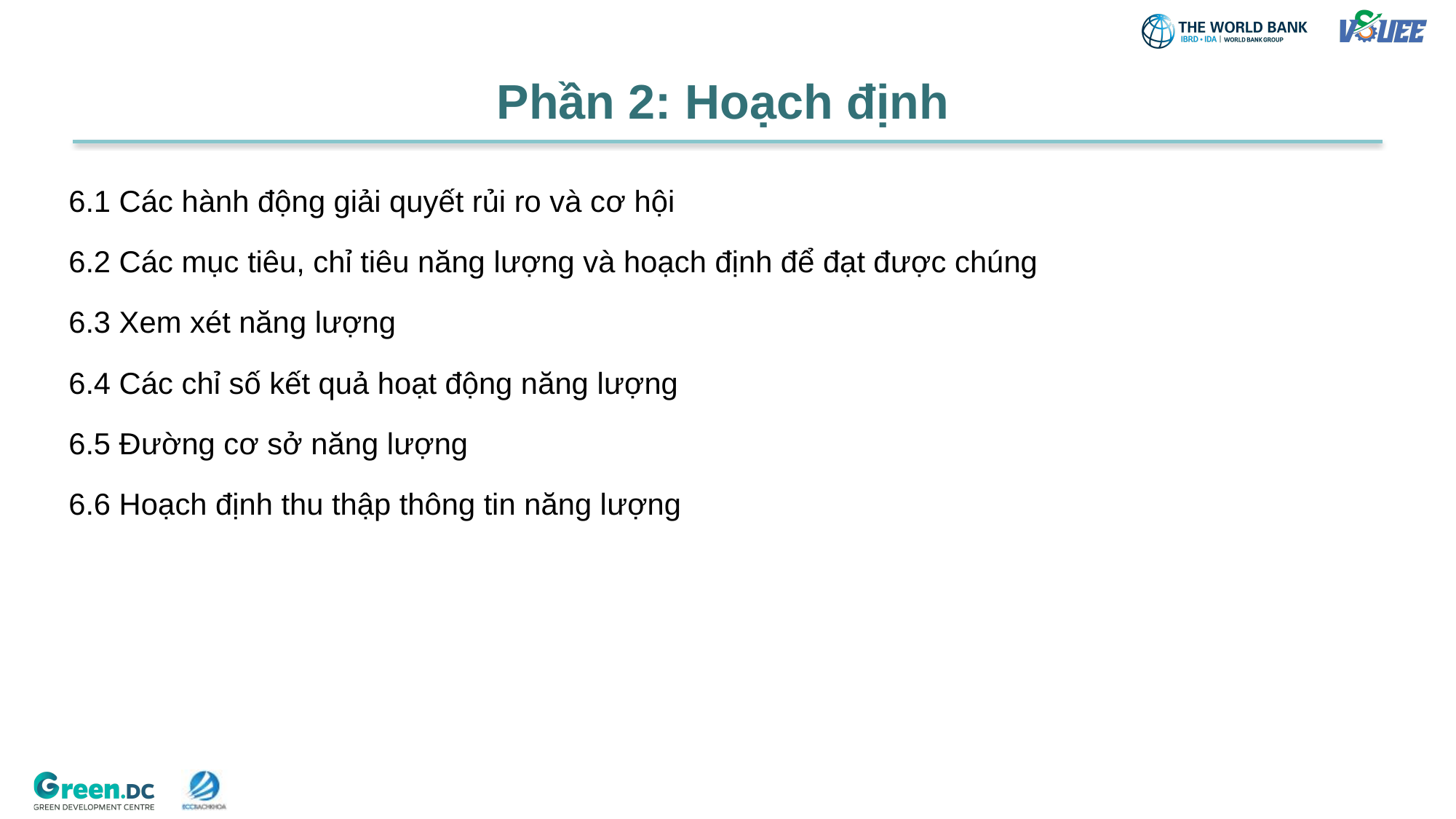

# Phần 2: Hoạch định
6.1 Các hành động giải quyết rủi ro và cơ hội
6.2 Các mục tiêu, chỉ tiêu năng lượng và hoạch định để đạt được chúng
6.3 Xem xét năng lượng
6.4 Các chỉ số kết quả hoạt động năng lượng
6.5 Đường cơ sở năng lượng
6.6 Hoạch định thu thập thông tin năng lượng